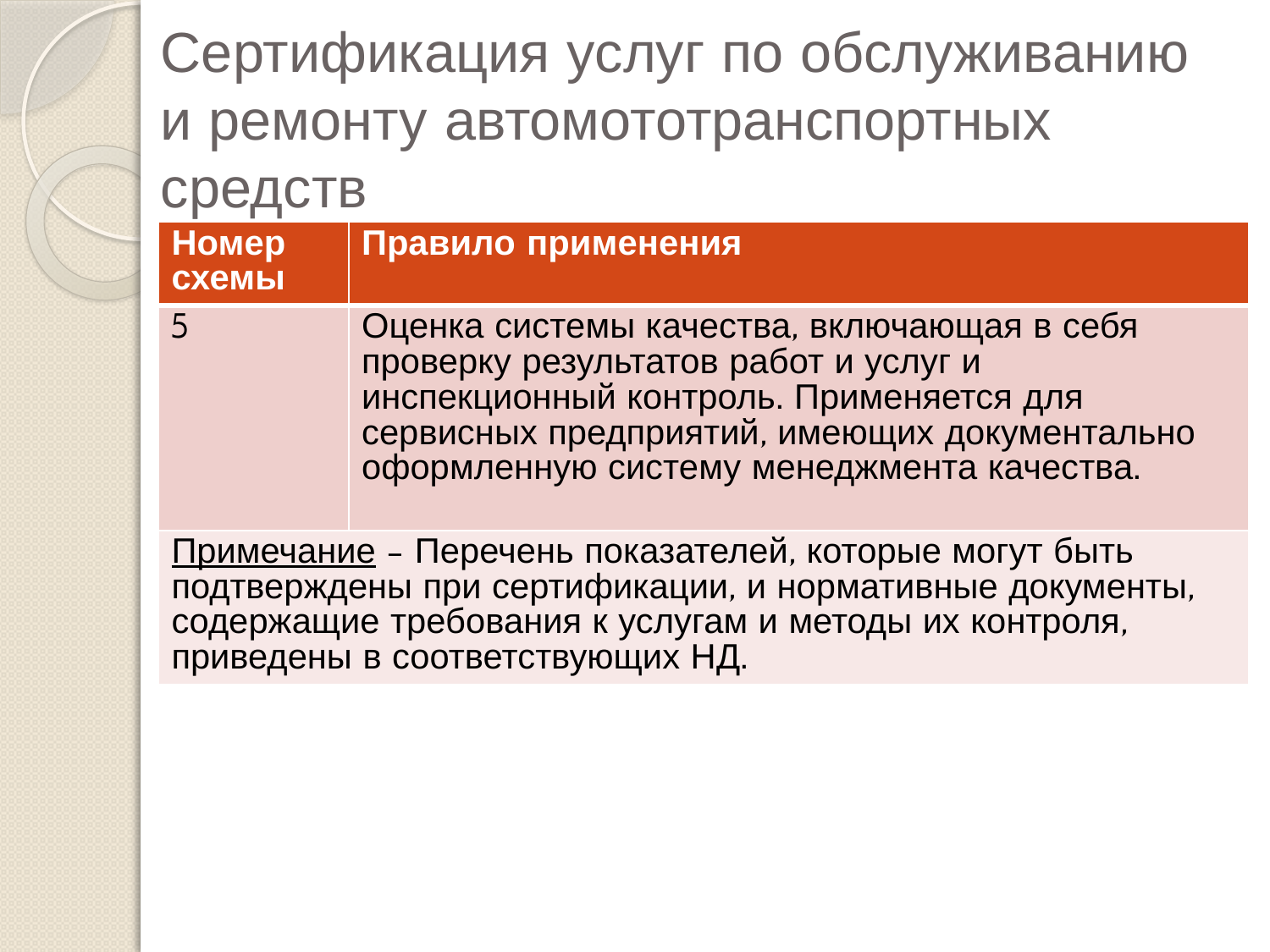

# Сертификация услуг по обслуживанию и ремонту автомототранспортных средств
| Номер схемы | Правило применения |
| --- | --- |
| 5 | Оценка системы качества, включающая в себя проверку результатов работ и услуг и инспекционный контроль. Применяется для сервисных предприятий, имеющих документально оформленную систему менеджмента качества. |
| Примечание – Перечень показателей, которые могут быть подтверждены при сертификации, и нормативные документы, содержащие требования к услугам и методы их контроля, приведены в соответствующих НД. |  |